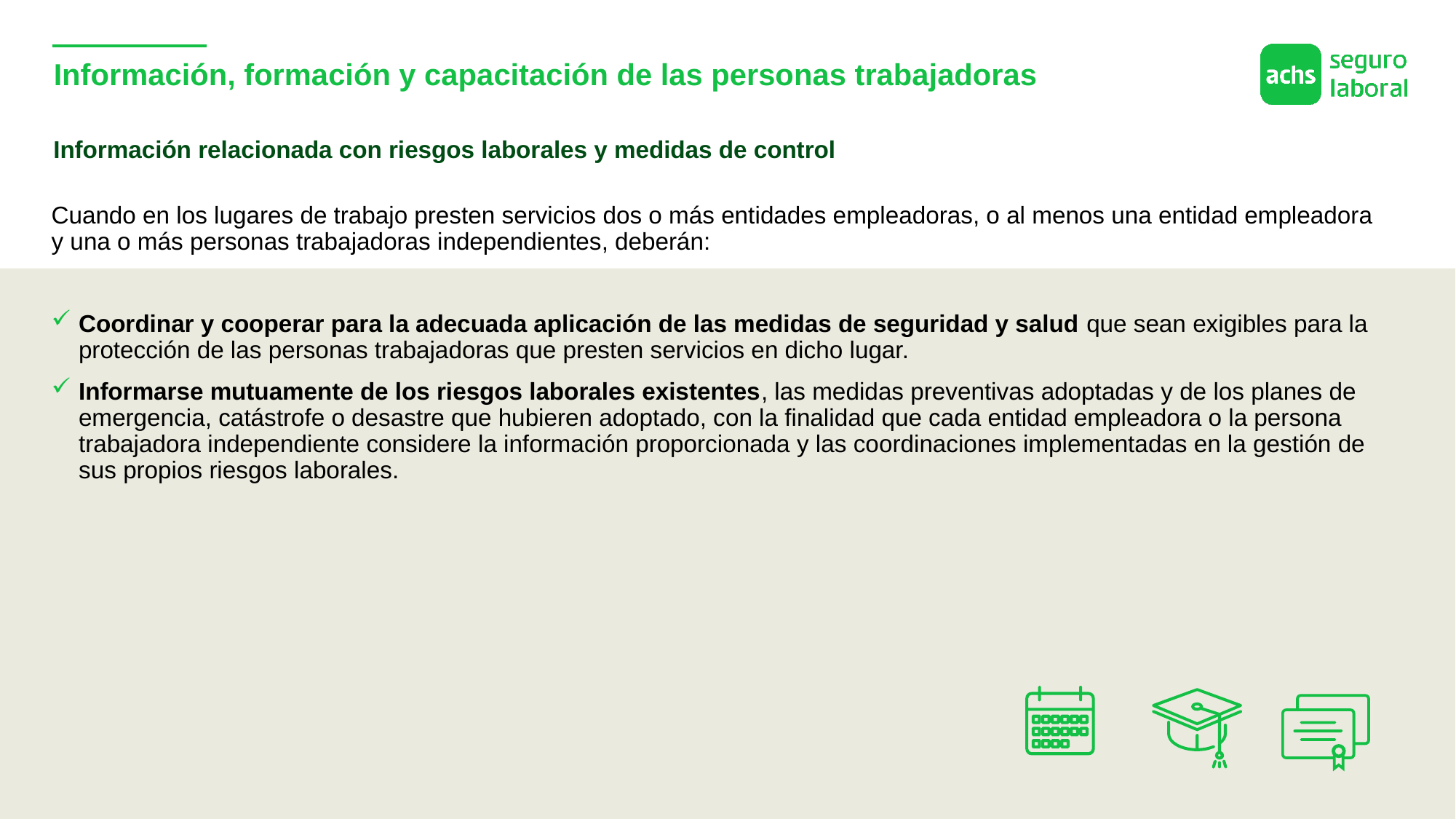

# Información, formación y capacitación de las personas trabajadoras
Información relacionada con riesgos laborales y medidas de control
Cuando en los lugares de trabajo presten servicios dos o más entidades empleadoras, o al menos una entidad empleadora y una o más personas trabajadoras independientes, deberán:

Coordinar y cooperar para la adecuada aplicación de las medidas de seguridad y salud que sean exigibles para la protección de las personas trabajadoras que presten servicios en dicho lugar.
Informarse mutuamente de los riesgos laborales existentes, las medidas preventivas adoptadas y de los planes de emergencia, catástrofe o desastre que hubieren adoptado, con la finalidad que cada entidad empleadora o la persona trabajadora independiente considere la información proporcionada y las coordinaciones implementadas en la gestión de sus propios riesgos laborales.